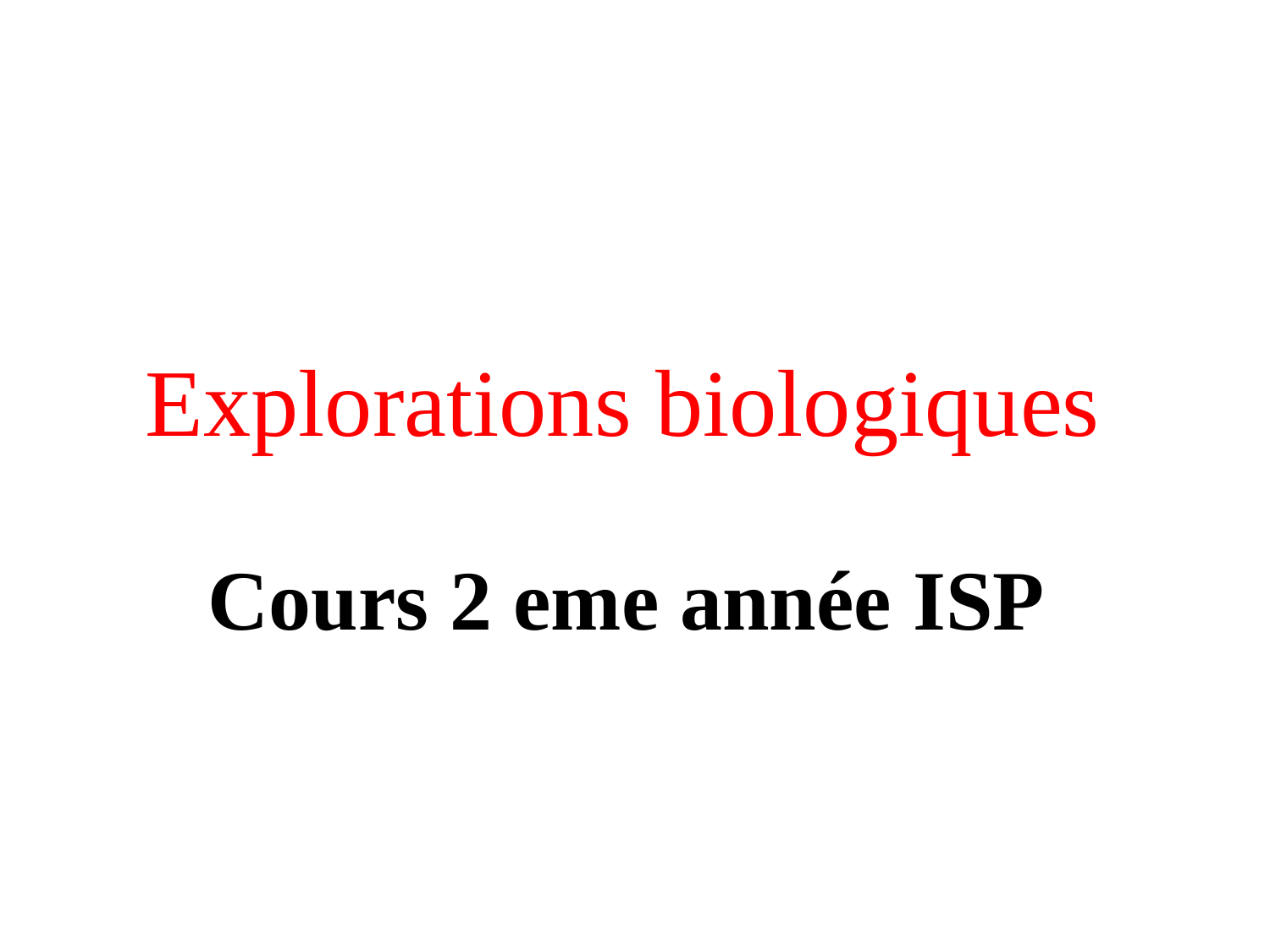

# Explorations biologiques
Cours 2 eme année ISP